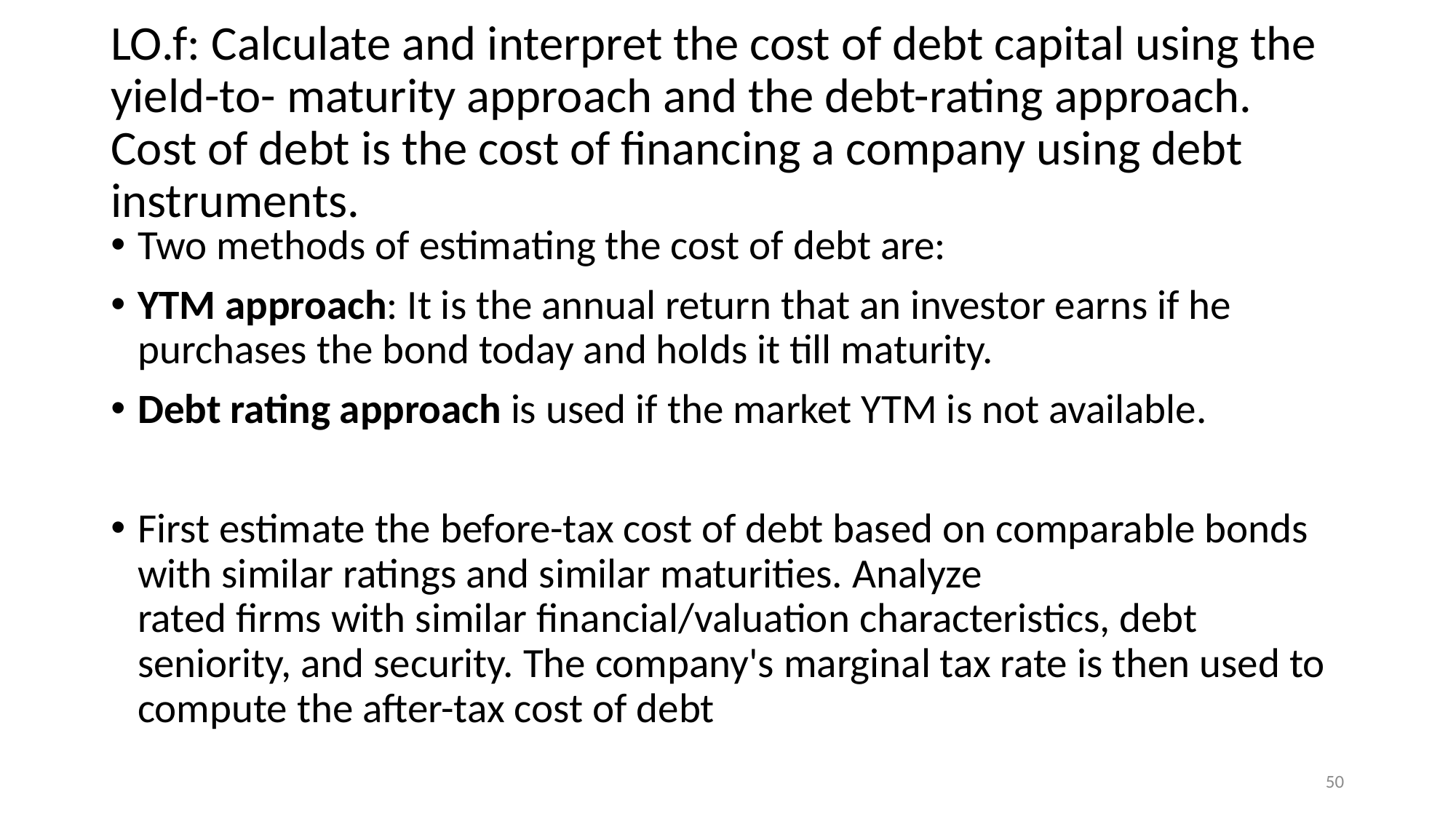

# LO.f: Calculate and interpret the cost of debt capital using the yield-to- maturity approach and the debt-rating approach. Cost of debt is the cost of financing a company using debt instruments.
Two methods of estimating the cost of debt are:
YTM approach: It is the annual return that an investor earns if he purchases the bond today and holds it till maturity.
Debt rating approach is used if the market YTM is not available.

First estimate the before-tax cost of debt based on comparable bonds with similar ratings and similar maturities. Analyze
rated firms with similar financial/valuation characteristics, debt seniority, and security. The company's marginal tax rate is then used to compute the after-tax cost of debt

50